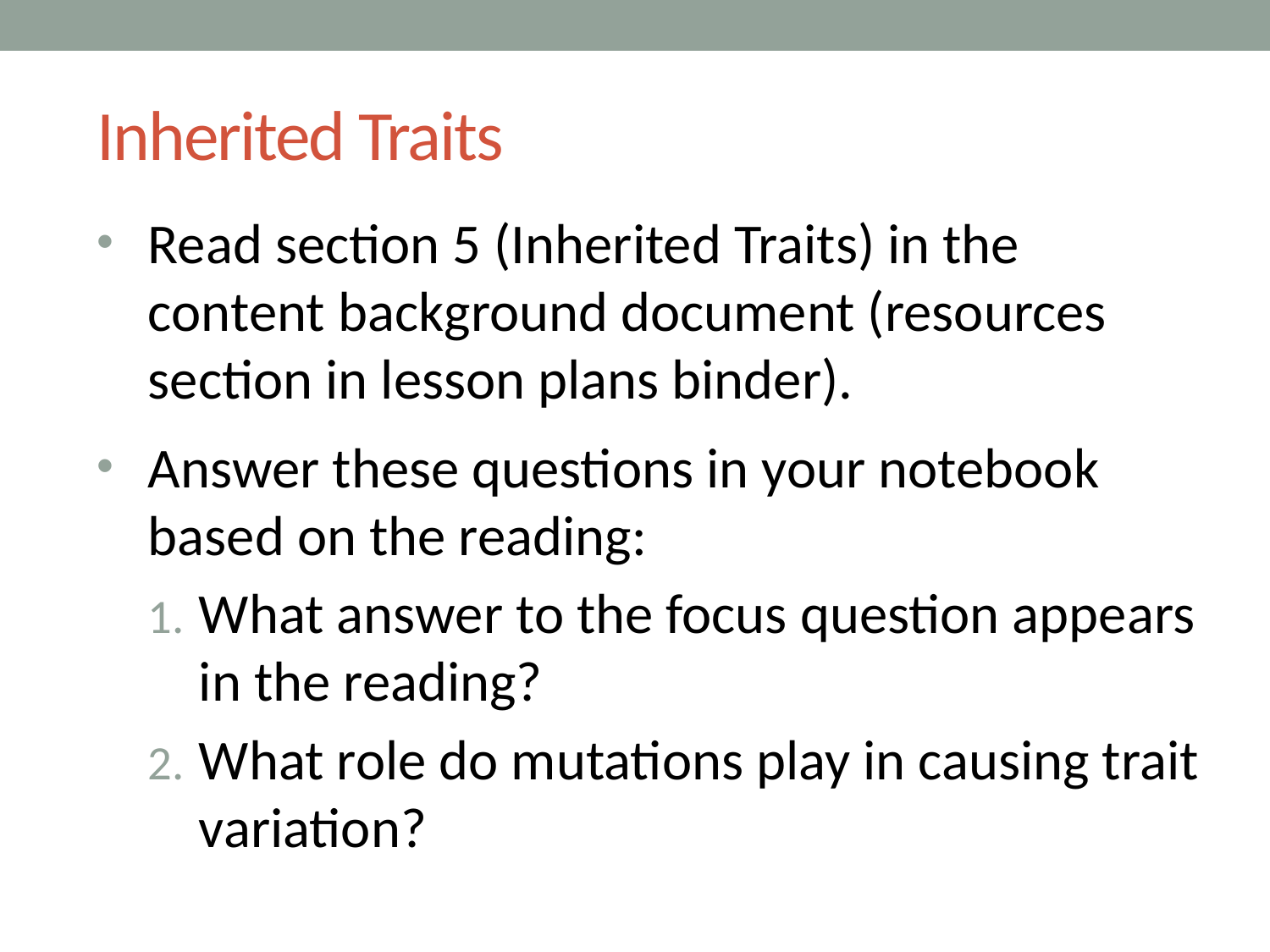

# Inherited Traits
Read section 5 (Inherited Traits) in the content background document (resources section in lesson plans binder).
Answer these questions in your notebook based on the reading:
What answer to the focus question appears in the reading?
What role do mutations play in causing trait variation?